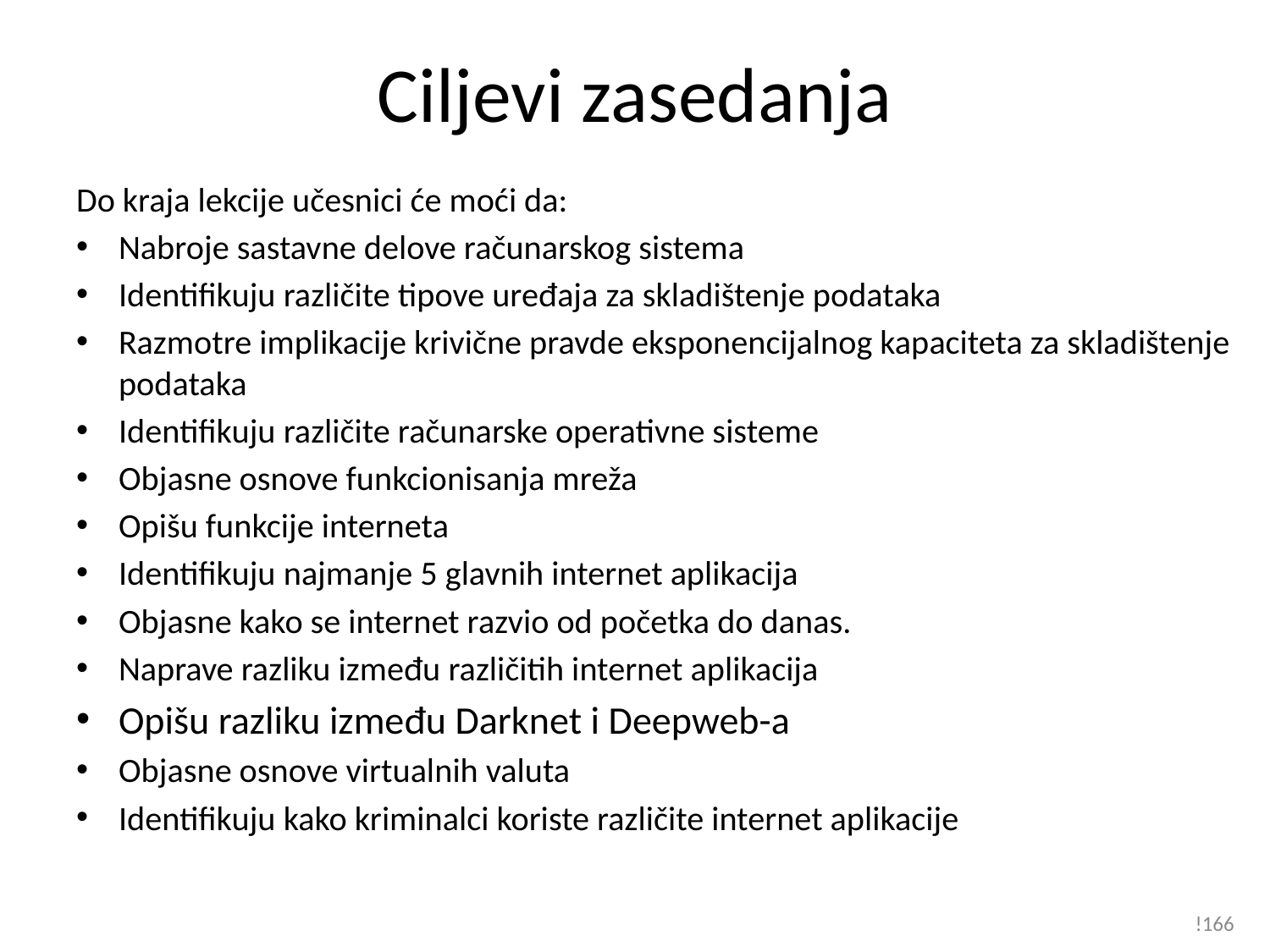

# Ciljevi zasedanja
Do kraja lekcije učesnici će moći da:
Nabroje sastavne delove računarskog sistema
Identifikuju različite tipove uređaja za skladištenje podataka
Razmotre implikacije krivične pravde eksponencijalnog kapaciteta za skladištenje podataka
Identifikuju različite računarske operativne sisteme
Objasne osnove funkcionisanja mreža
Opišu funkcije interneta
Identifikuju najmanje 5 glavnih internet aplikacija
Objasne kako se internet razvio od početka do danas.
Naprave razliku između različitih internet aplikacija
Opišu razliku između Darknet i Deepweb-a
Objasne osnove virtualnih valuta
Identifikuju kako kriminalci koriste različite internet aplikacije

!166